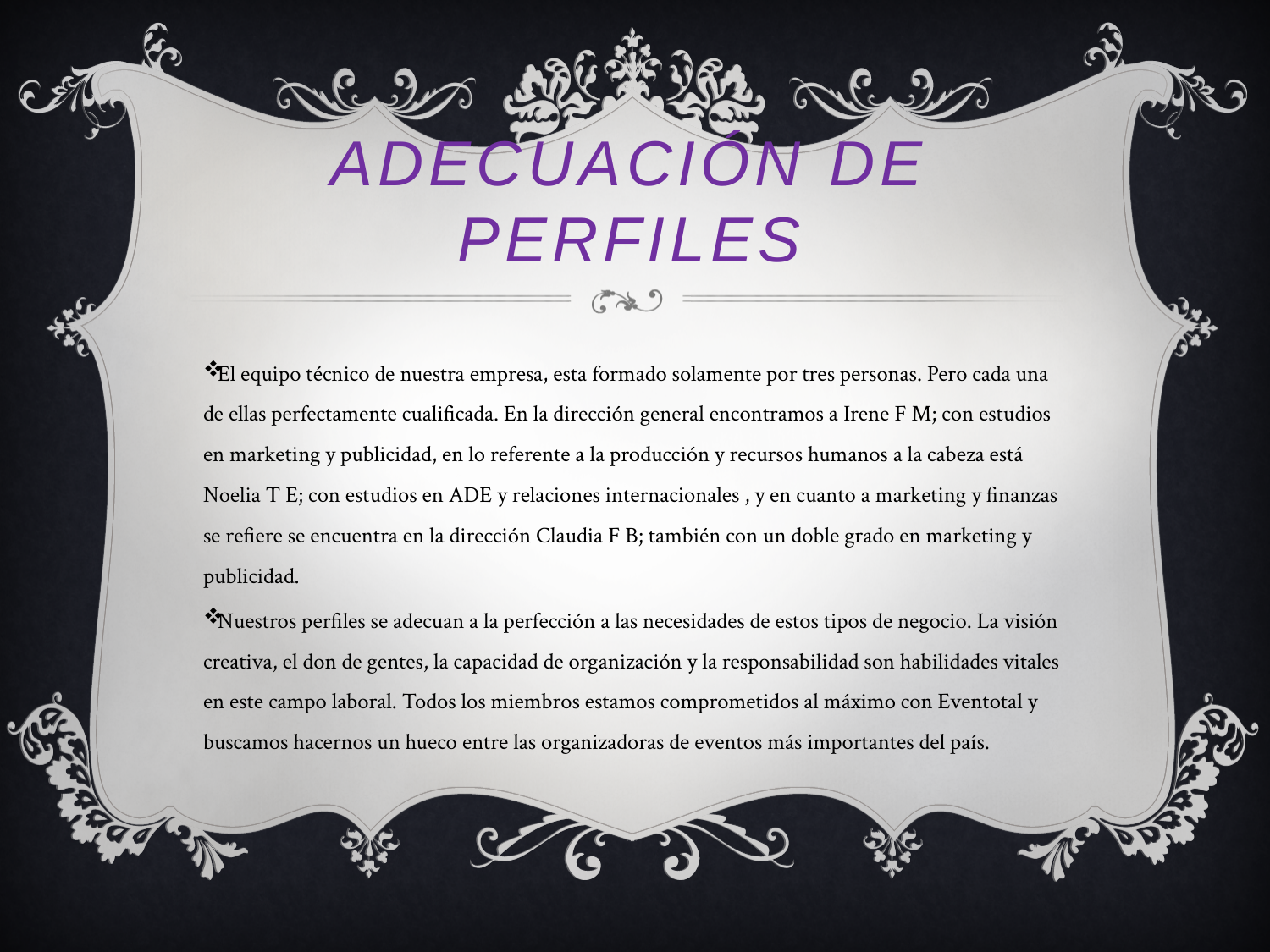

# Adecuación de perfiles
El equipo técnico de nuestra empresa, esta formado solamente por tres personas. Pero cada una de ellas perfectamente cualificada. En la dirección general encontramos a Irene F M; con estudios en marketing y publicidad, en lo referente a la producción y recursos humanos a la cabeza está Noelia T E; con estudios en ADE y relaciones internacionales , y en cuanto a marketing y finanzas se refiere se encuentra en la dirección Claudia F B; también con un doble grado en marketing y publicidad.
Nuestros perfiles se adecuan a la perfección a las necesidades de estos tipos de negocio. La visión creativa, el don de gentes, la capacidad de organización y la responsabilidad son habilidades vitales en este campo laboral. Todos los miembros estamos comprometidos al máximo con Eventotal y buscamos hacernos un hueco entre las organizadoras de eventos más importantes del país.